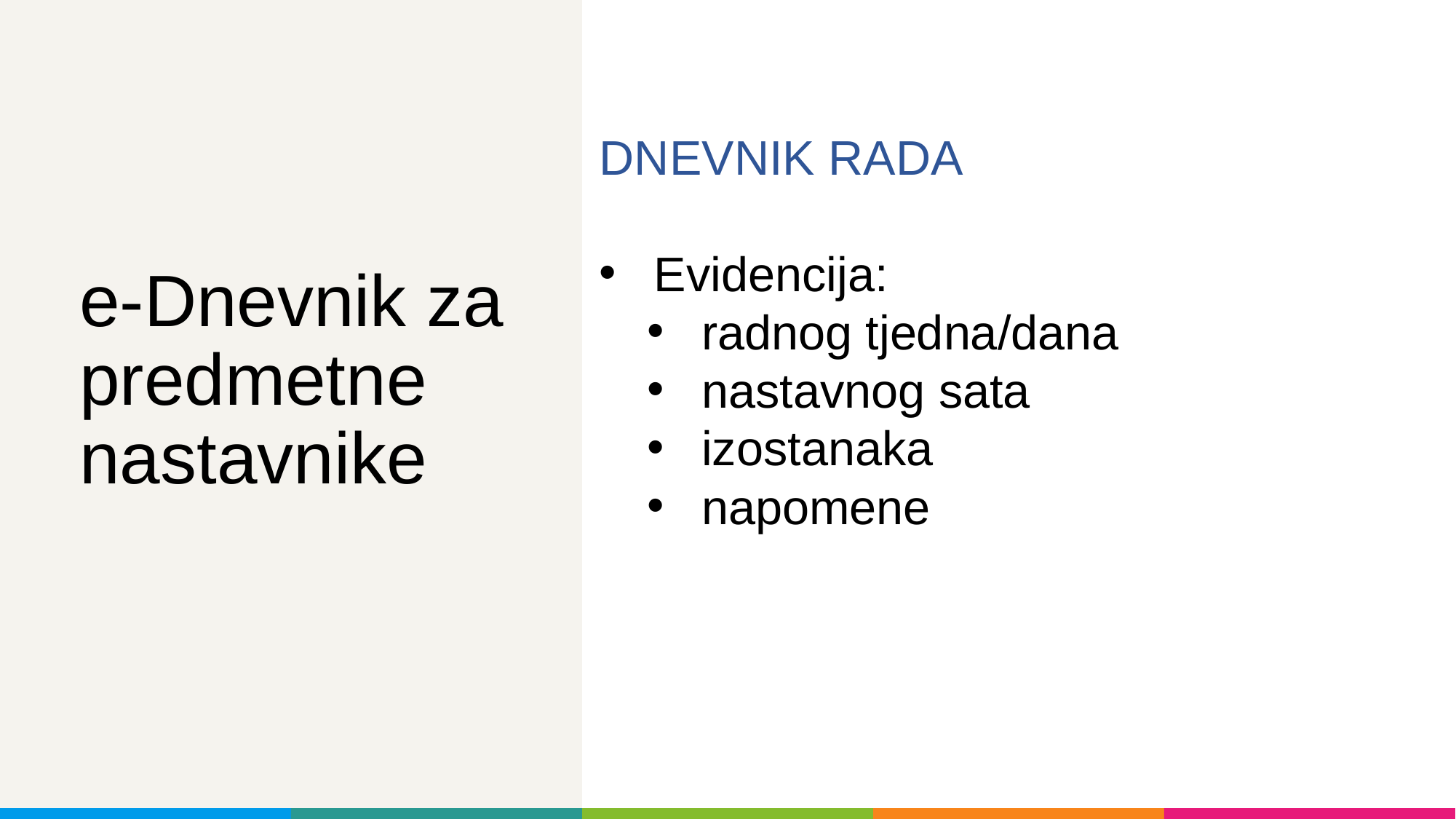

DNEVNIK RADA

Evidencija:
radnog tjedna/dana
nastavnog sata
izostanaka
napomene

# e-Dnevnik za predmetne nastavnike